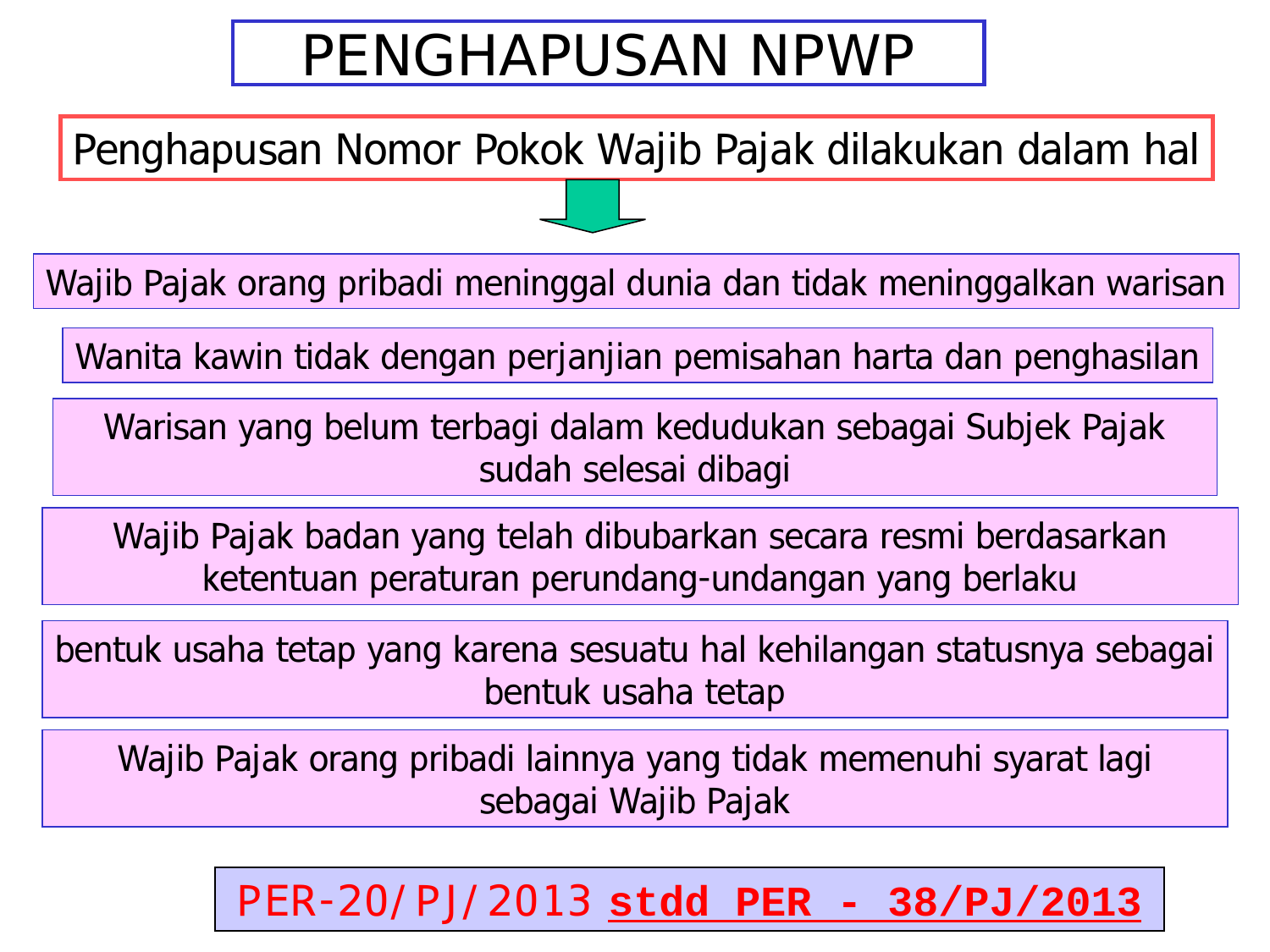

# PENGHAPUSAN NPWP
Penghapusan Nomor Pokok Wajib Pajak dilakukan dalam hal

Wajib Pajak orang pribadi meninggal dunia dan tidak meninggalkan warisan
Wanita kawin tidak dengan perjanjian pemisahan harta dan penghasilan
Warisan yang belum terbagi dalam kedudukan sebagai Subjek Pajak sudah selesai dibagi
Wajib Pajak badan yang telah dibubarkan secara resmi berdasarkan ketentuan peraturan perundang-undangan yang berlaku
bentuk usaha tetap yang karena sesuatu hal kehilangan statusnya sebagai bentuk usaha tetap
Wajib Pajak orang pribadi lainnya yang tidak memenuhi syarat lagi sebagai Wajib Pajak
PER-20/PJ/2013 stdd PER - 38/PJ/2013